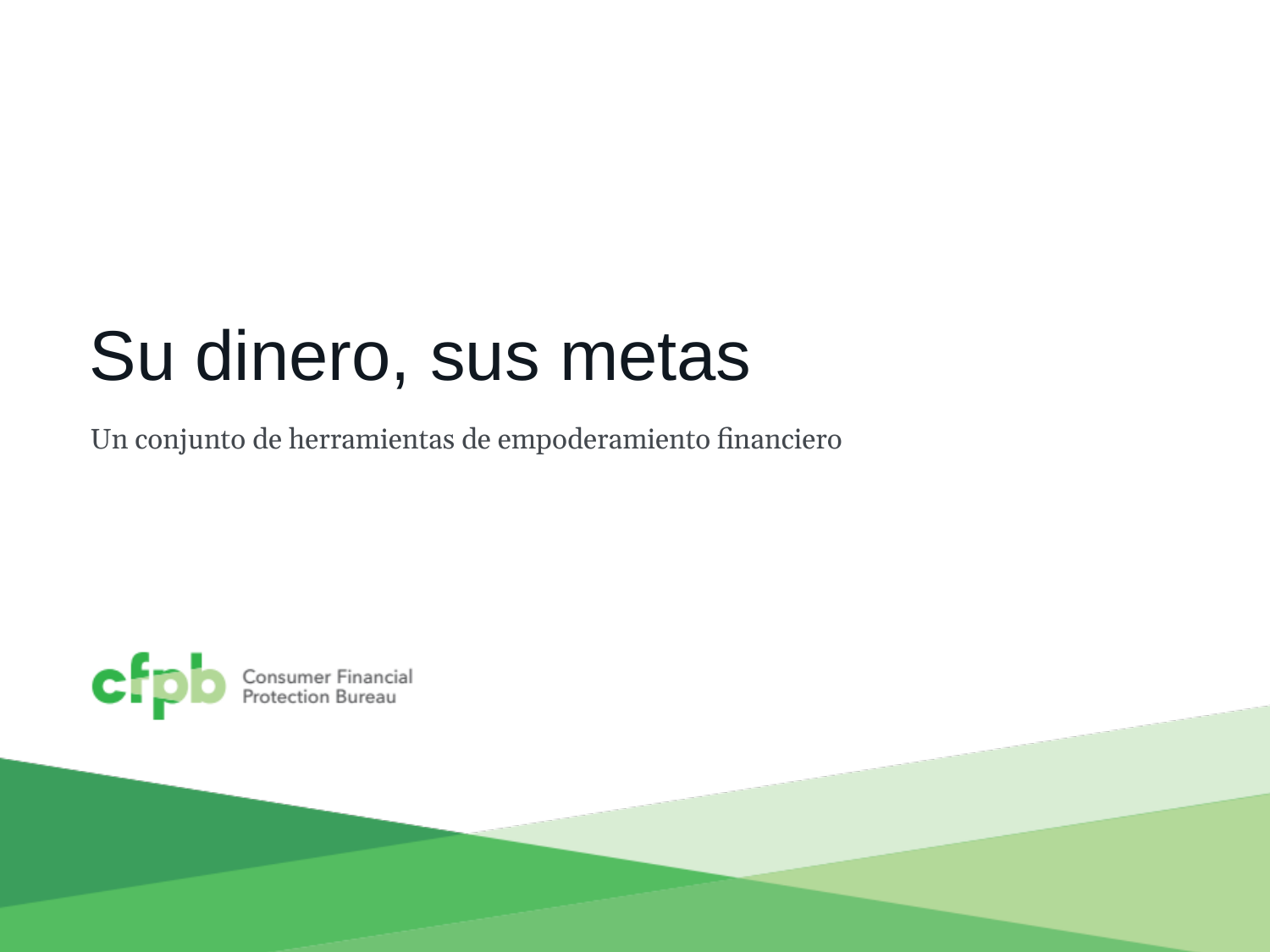

# Su dinero, sus metas
Un conjunto de herramientas de empoderamiento financiero